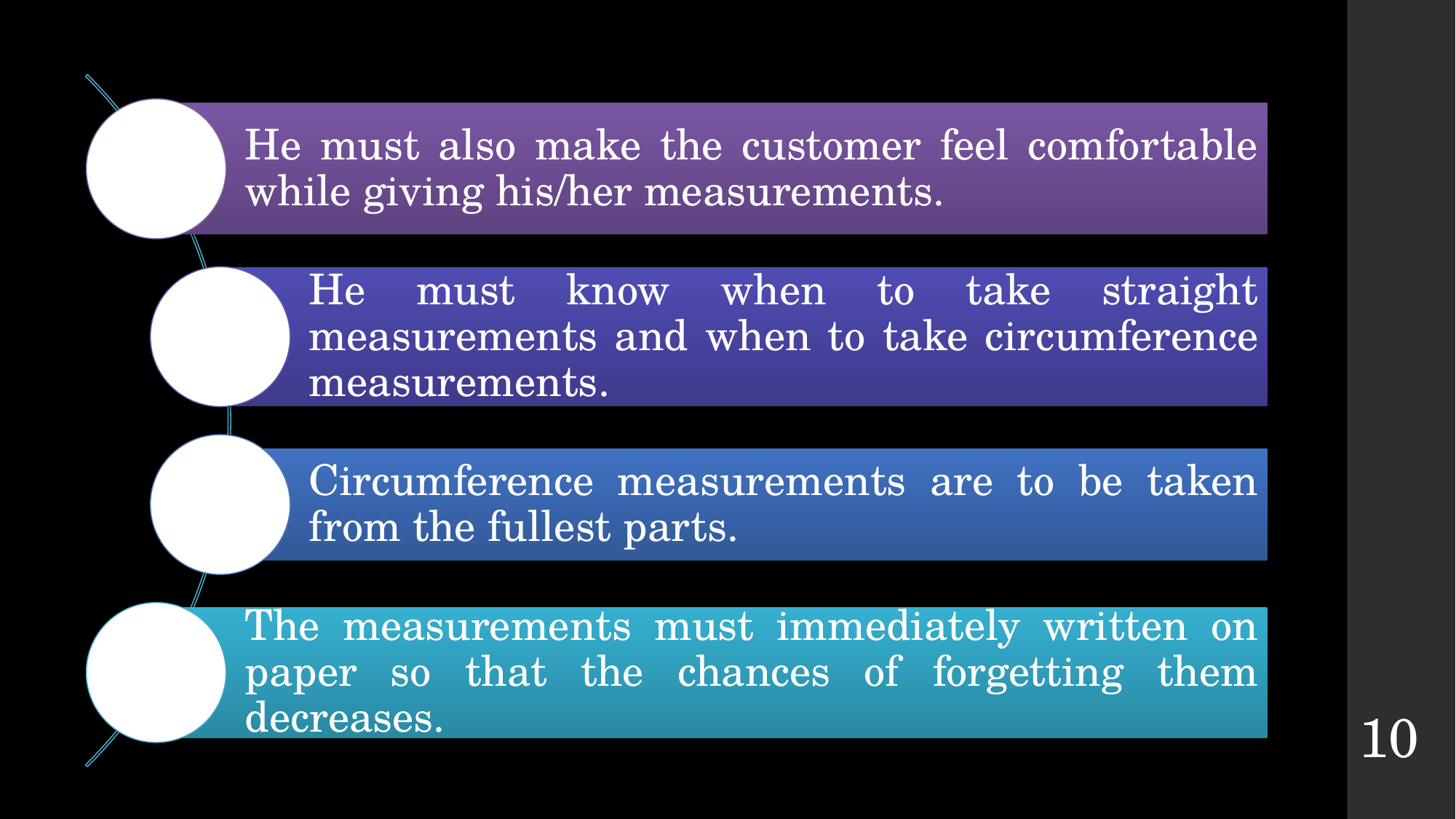

He must also make the customer feel comfortable while giving his/her measurements.
He must know when to take straight measurements and when to take circumference measurements.
Circumference measurements are to be taken from the fullest parts.
The measurements must immediately written on paper so that the chances of forgetting them decreases.
10